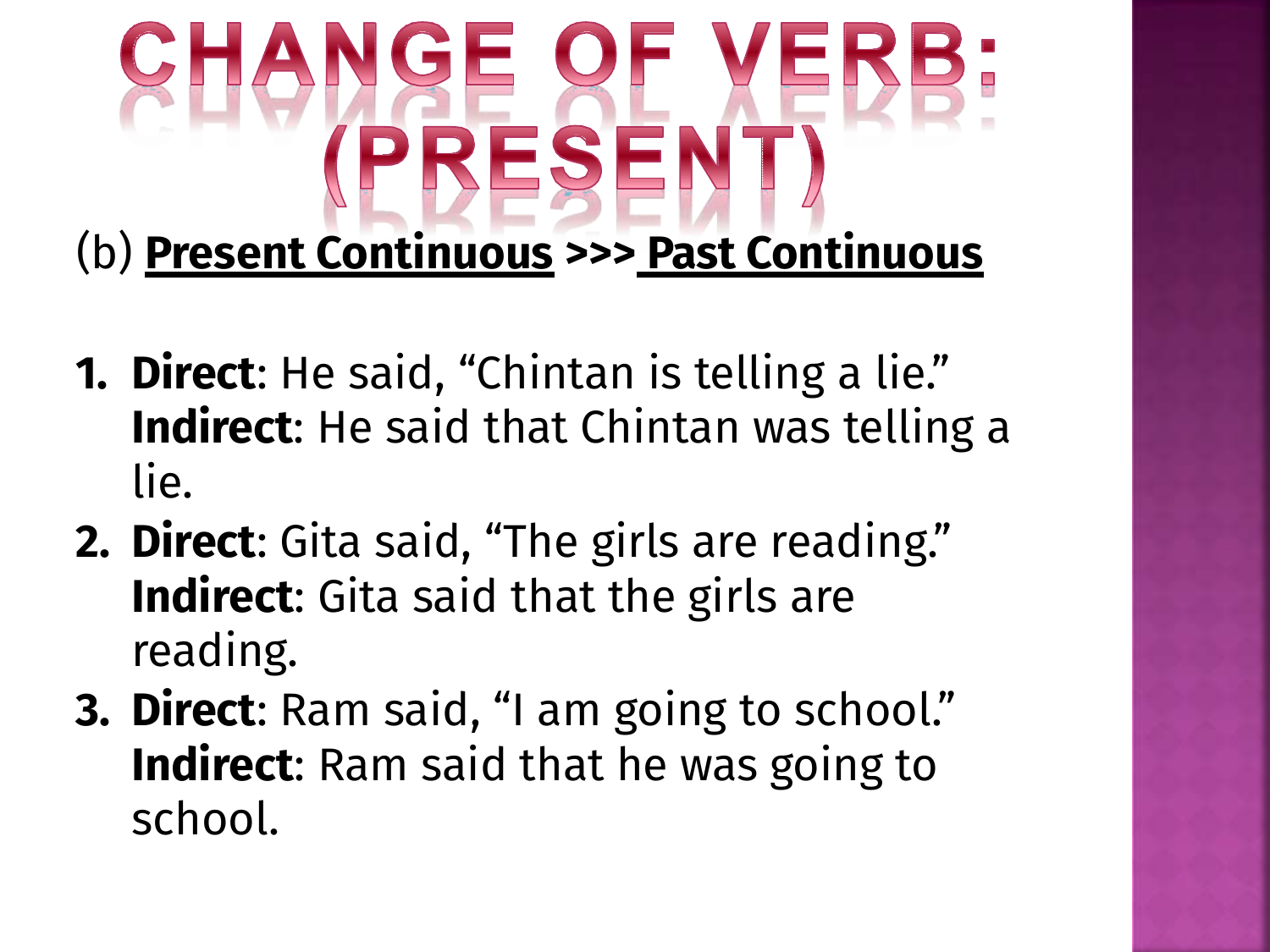

(b) Present Continuous >>> Past Continuous

Direct: He said, “Chintan is telling a lie.”  Indirect: He said that Chintan was telling a  lie.
Direct: Gita said, “The girls are reading.”  Indirect: Gita said that the girls are  reading.
Direct: Ram said, “I am going to school.”  Indirect: Ram said that he was going to  school.